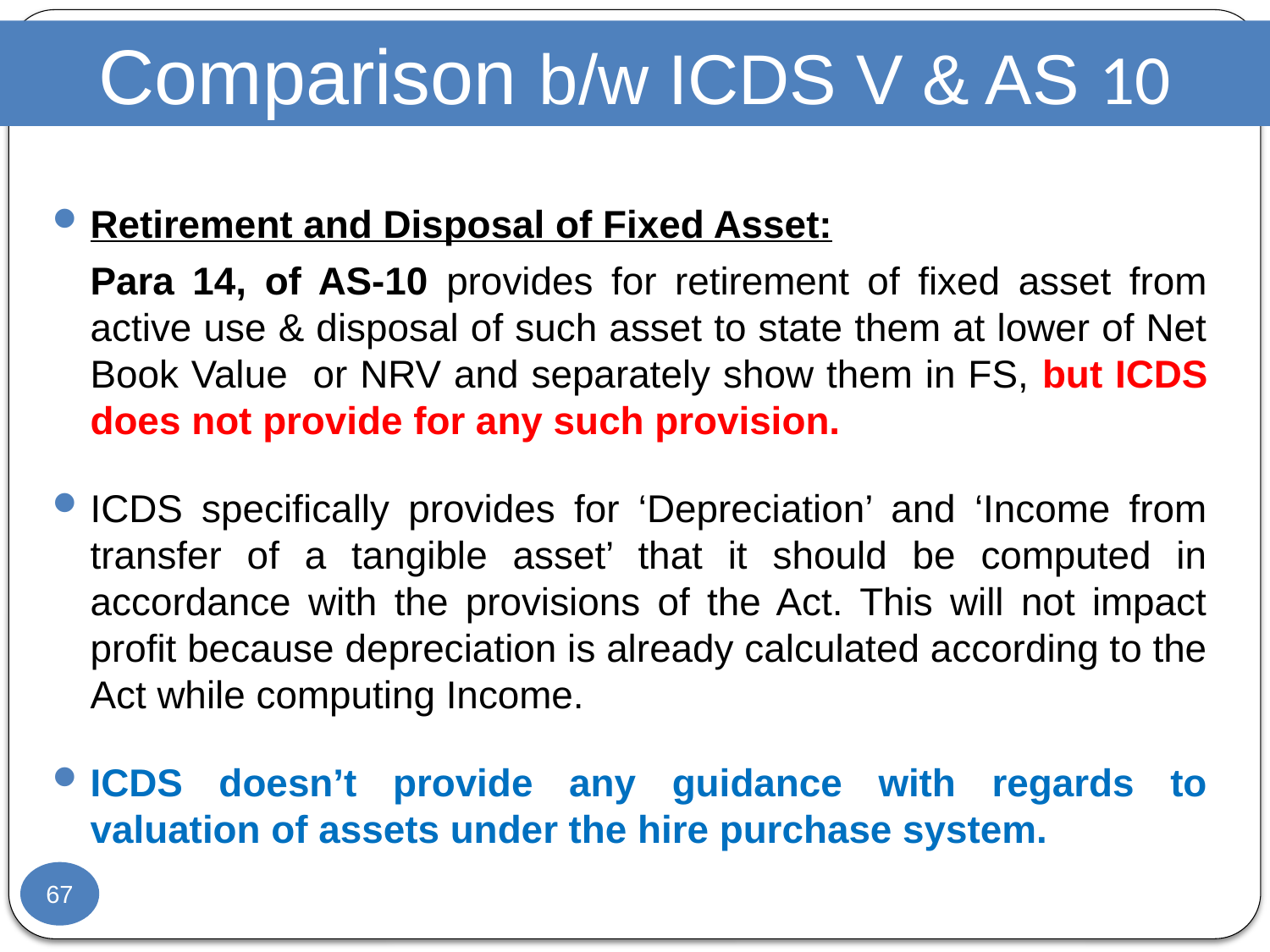

Comparison b/w ICDS V & AS 10
Retirement and Disposal of Fixed Asset:
	Para 14, of AS-10 provides for retirement of fixed asset from active use & disposal of such asset to state them at lower of Net Book Value  or NRV and separately show them in FS, but ICDS does not provide for any such provision.

ICDS specifically provides for ‘Depreciation’ and ‘Income from transfer of a tangible asset’ that it should be computed in accordance with the provisions of the Act. This will not impact profit because depreciation is already calculated according to the Act while computing Income.

ICDS doesn’t provide any guidance with regards to valuation of assets under the hire purchase system.
67